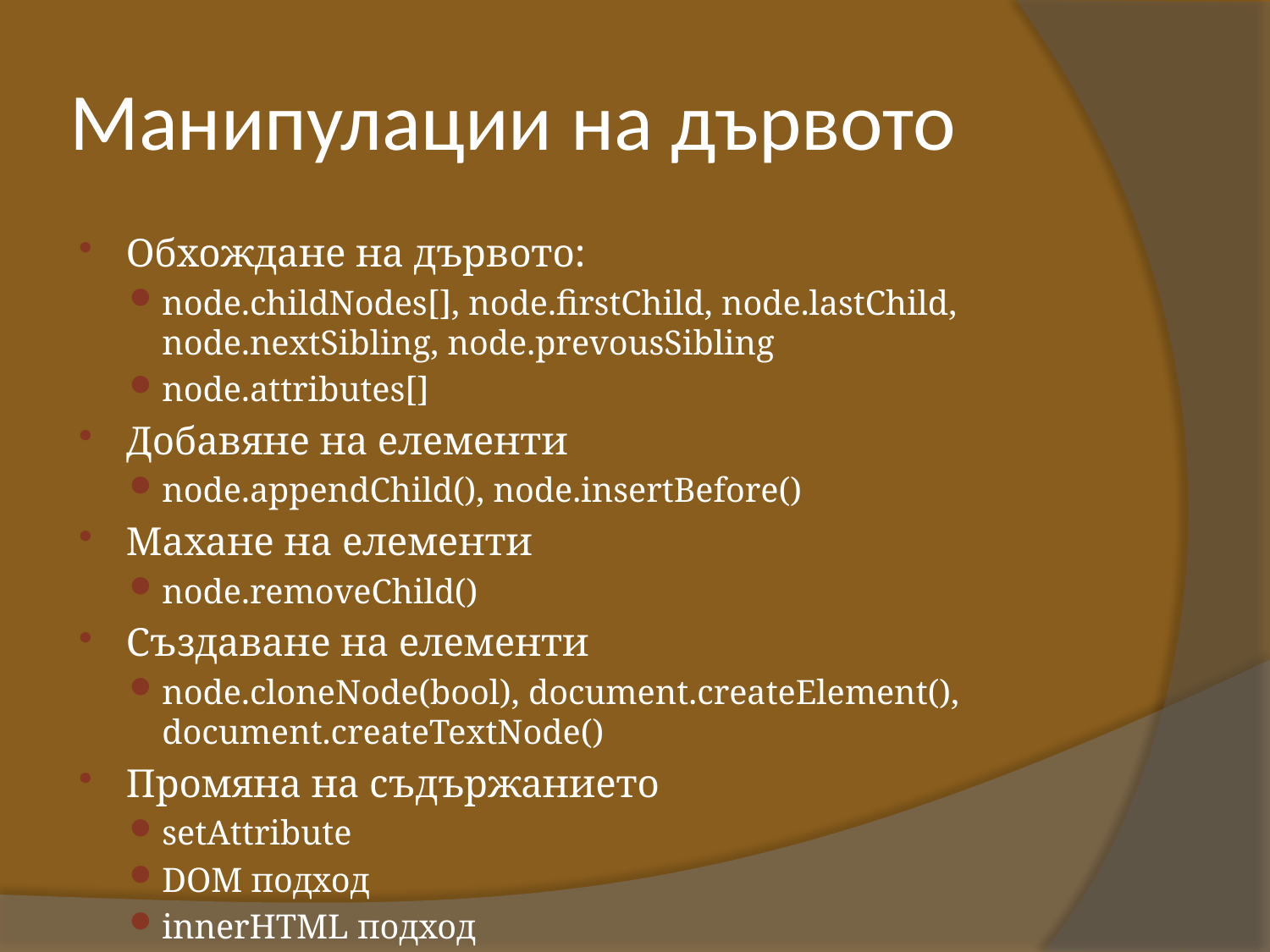

# Манипулации на дървото
Обхождане на дървото:
node.childNodes[], node.firstChild, node.lastChild, node.nextSibling, node.prevousSibling
node.attributes[]
Добавяне на елементи
node.appendChild(), node.insertBefore()
Махане на елементи
node.removeChild()
Създаване на елементи
node.cloneNode(bool), document.createElement(), document.createTextNode()
Промяна на съдържанието
setAttribute
DOM подход
innerHTML подход